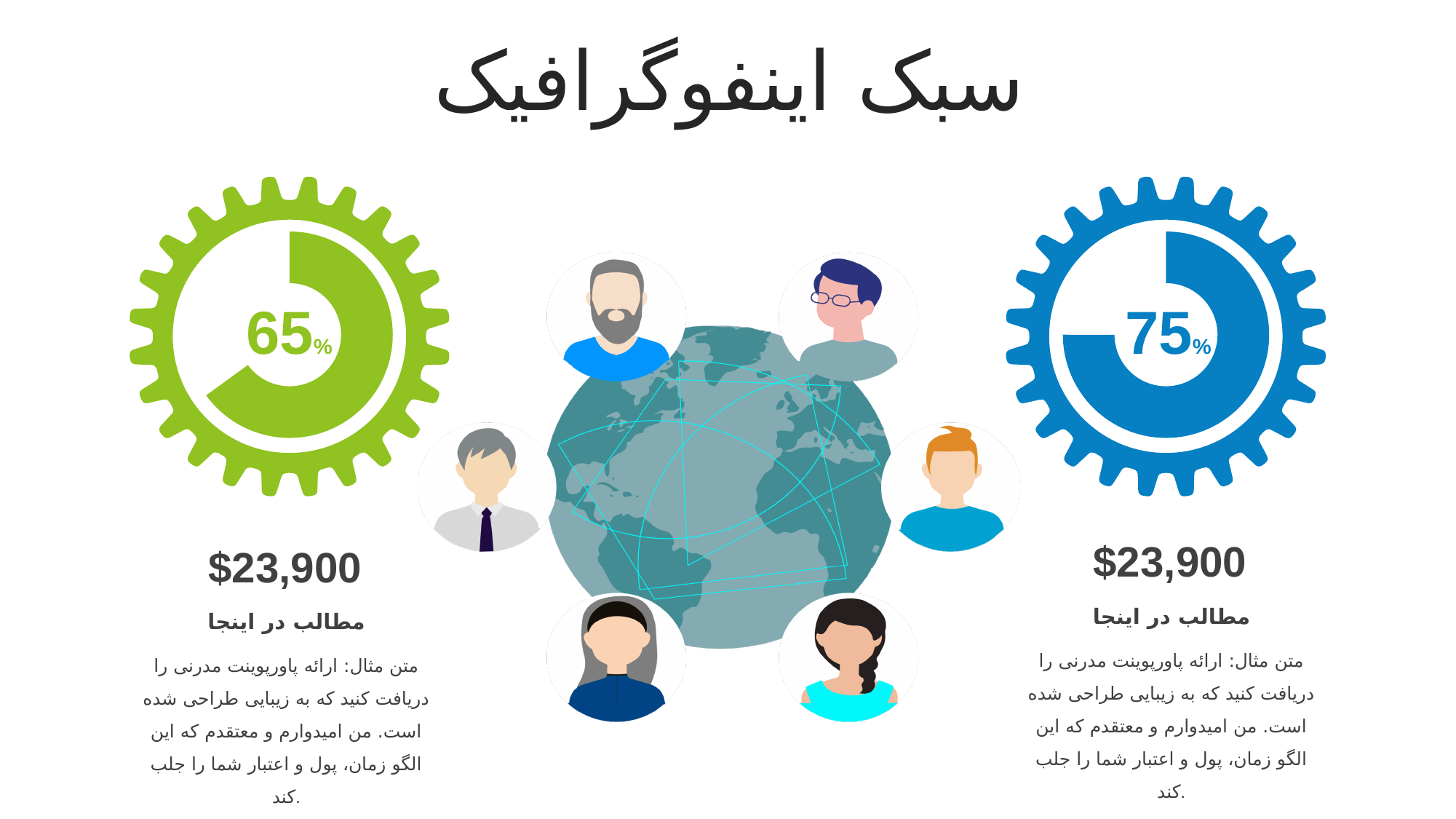

سبک اینفوگرافیک

### Chart

| Category |  |
|---|---|

### Chart

| Category |  |
|---|---|
65%
75%
$23,900
$23,900
مطالب در اینجا
متن مثال: ارائه پاورپوینت مدرنی را دریافت کنید که به زیبایی طراحی شده است. من امیدوارم و معتقدم که این الگو زمان، پول و اعتبار شما را جلب کند.
مطالب در اینجا
متن مثال: ارائه پاورپوینت مدرنی را دریافت کنید که به زیبایی طراحی شده است. من امیدوارم و معتقدم که این الگو زمان، پول و اعتبار شما را جلب کند.